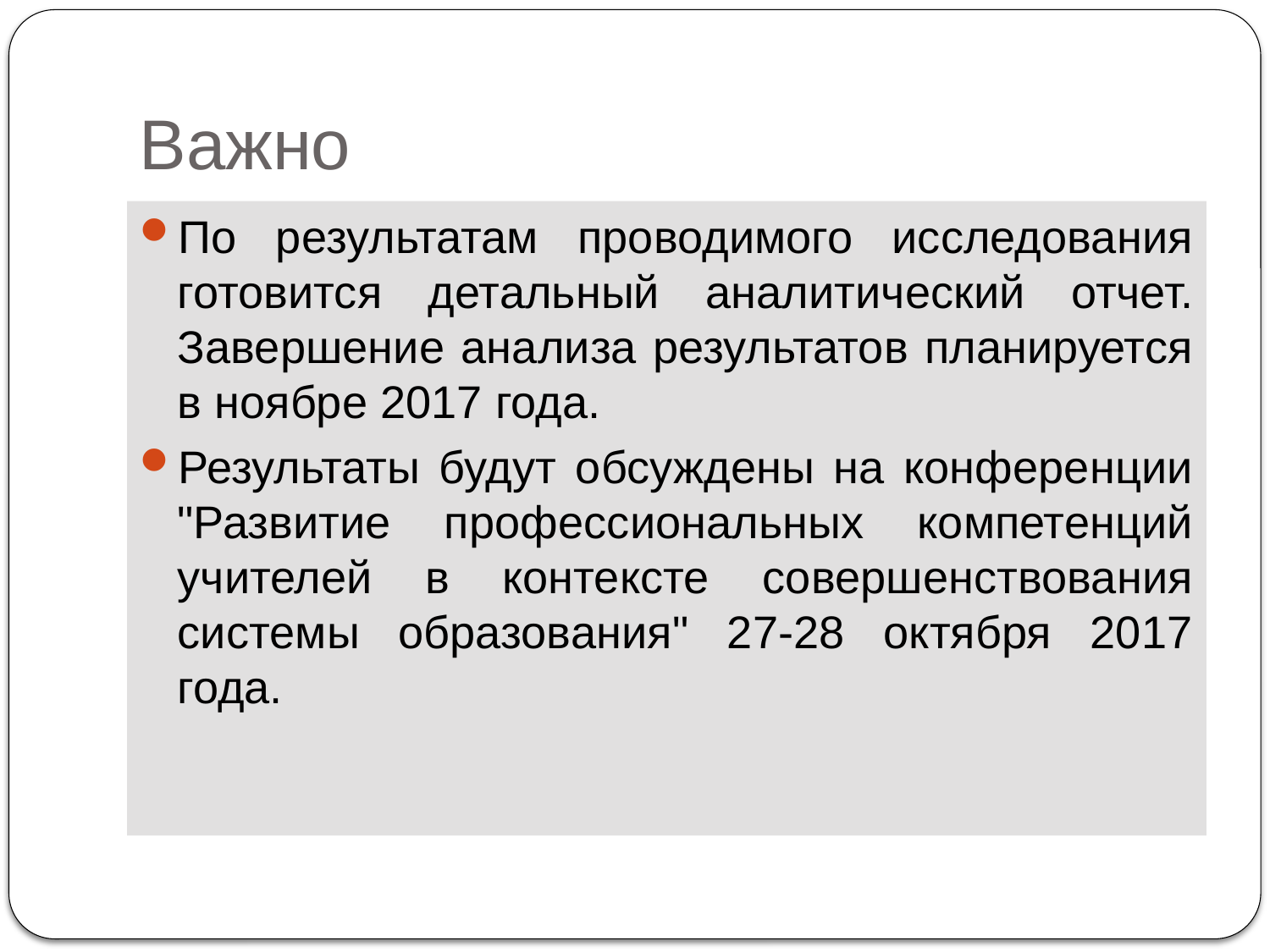

# Важно
По результатам проводимого исследования готовится детальный аналитический отчет. Завершение анализа результатов планируется в ноябре 2017 года.
Результаты будут обсуждены на конференции "Развитие профессиональных компетенций учителей в контексте совершенствования системы образования" 27-28 октября 2017 года.